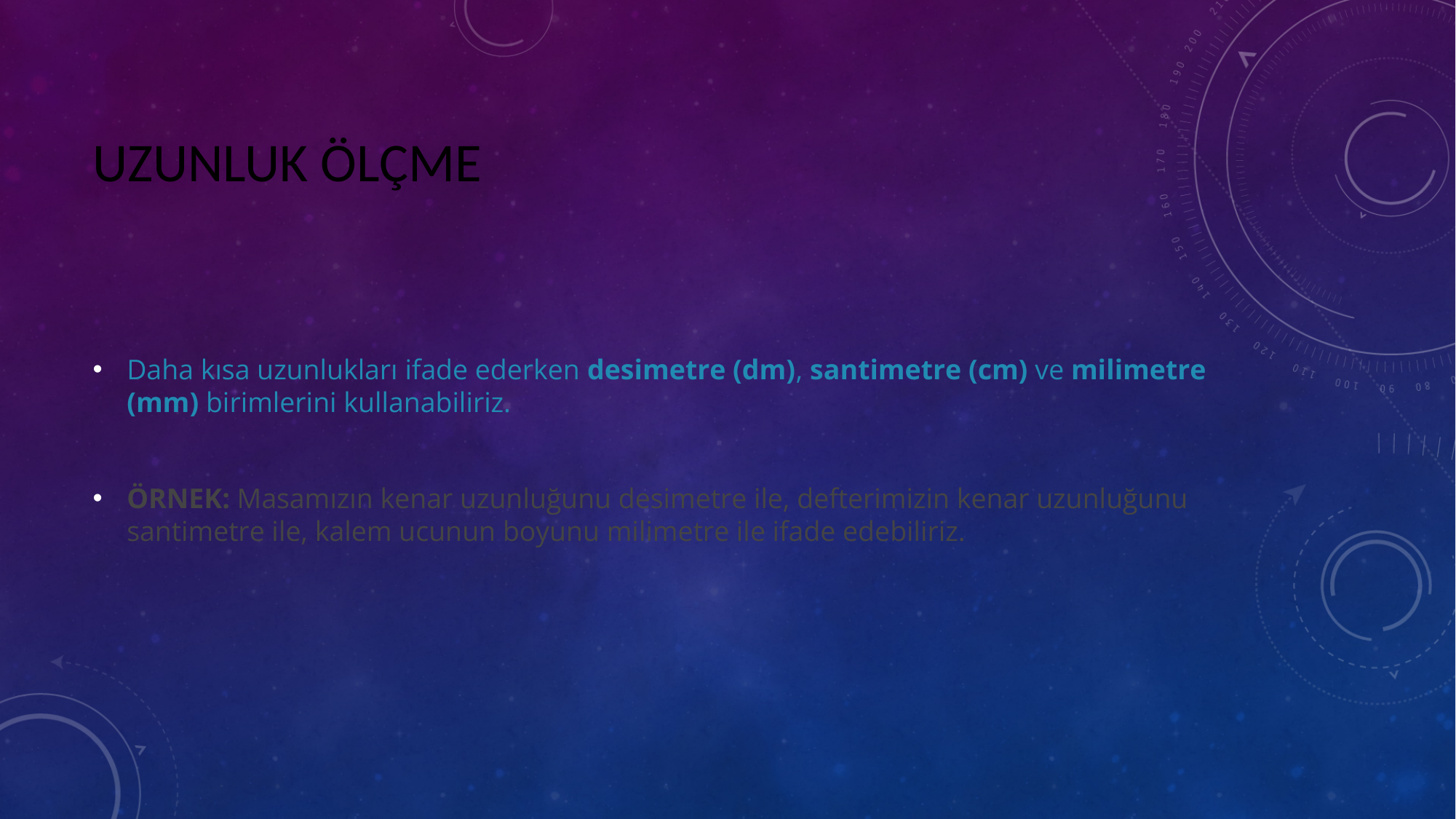

# Uzunluk ölçme
Daha kısa uzunlukları ifade ederken desimetre (dm), santimetre (cm) ve milimetre (mm) birimlerini kullanabiliriz.

ÖRNEK: Masamızın kenar uzunluğunu desimetre ile, defterimizin kenar uzunluğunu santimetre ile, kalem ucunun boyunu milimetre ile ifade edebiliriz.